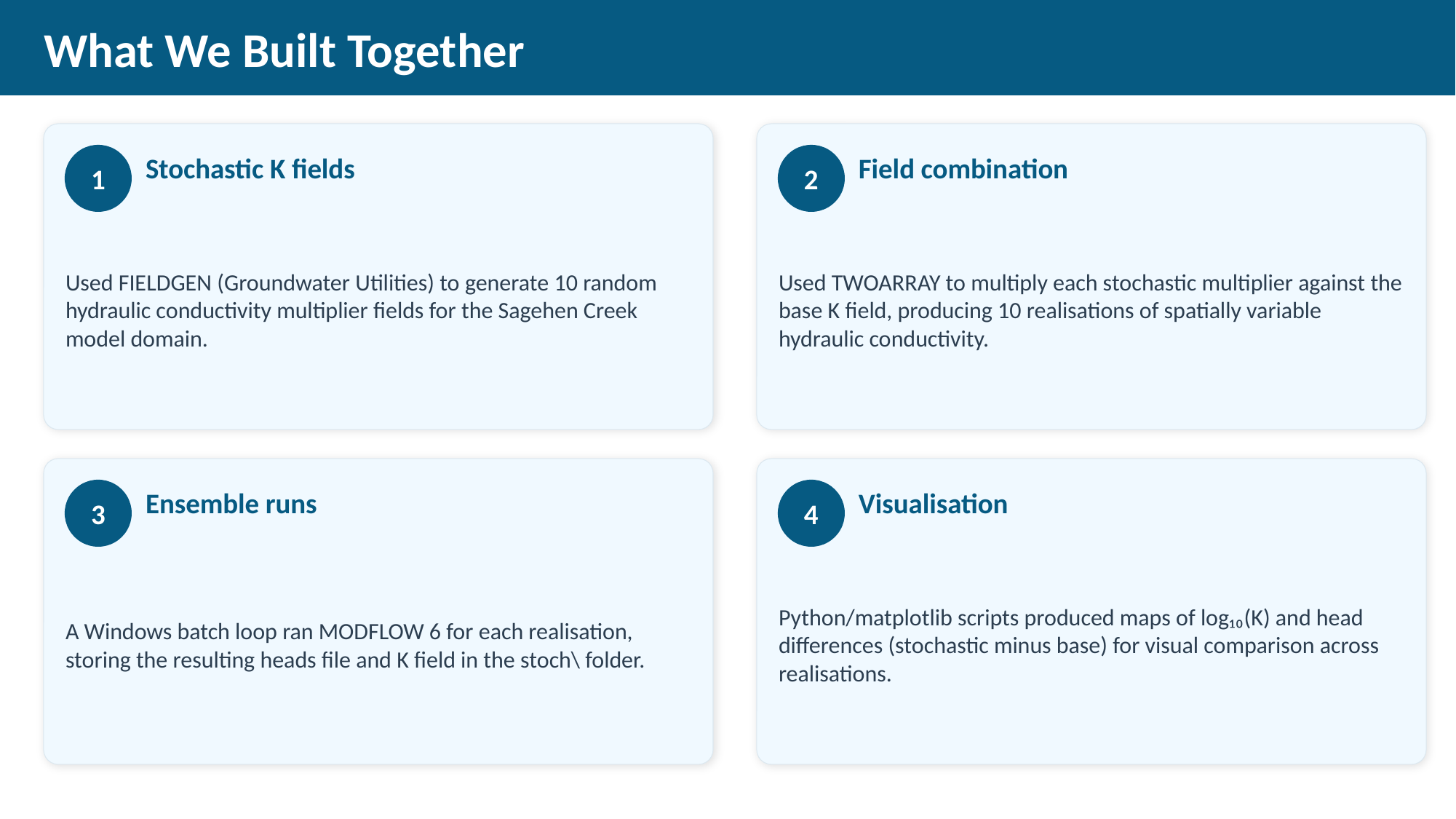

What We Built Together

Stochastic K fields
Field combination

1

2
Used FIELDGEN (Groundwater Utilities) to generate 10 random hydraulic conductivity multiplier fields for the Sagehen Creek model domain.
Used TWOARRAY to multiply each stochastic multiplier against the base K field, producing 10 realisations of spatially variable hydraulic conductivity.

Ensemble runs
Visualisation

3

4
A Windows batch loop ran MODFLOW 6 for each realisation, storing the resulting heads file and K field in the stoch\ folder.
Python/matplotlib scripts produced maps of log₁₀(K) and head differences (stochastic minus base) for visual comparison across realisations.